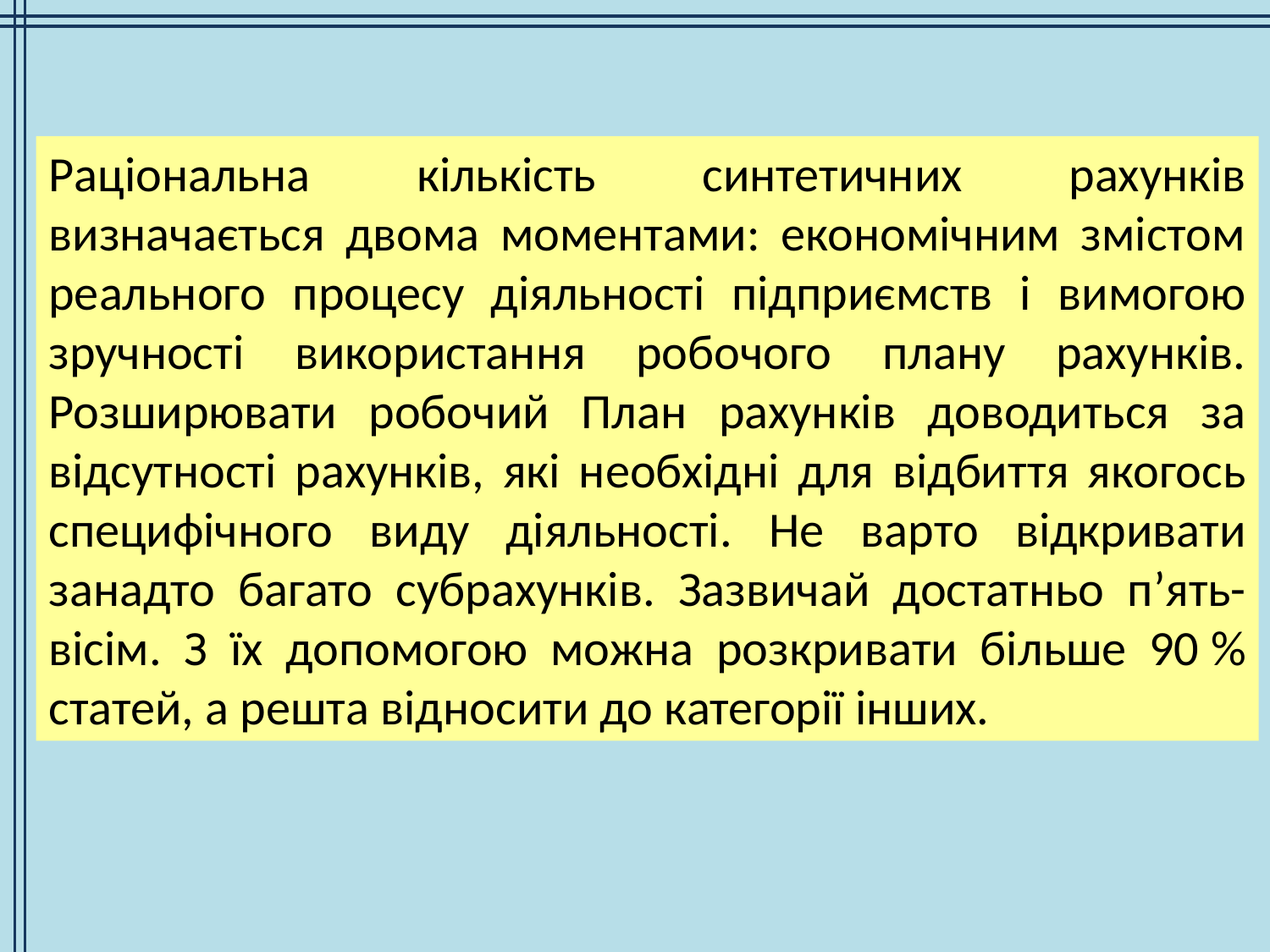

Раціональна кількість синтетичних рахунків визначається двома моментами: економічним змістом реального процесу діяльності підприємств і вимогою зручності використання робочого плану рахунків. Розширювати робочий План рахунків доводиться за відсутності рахунків, які необхідні для відбиття якогось специфічного виду діяльності. Не варто відкривати занадто багато субрахунків. Зазвичай достатньо п’ять-вісім. З їх допомогою можна розкривати більше 90 % статей, а решта відносити до категорії інших.